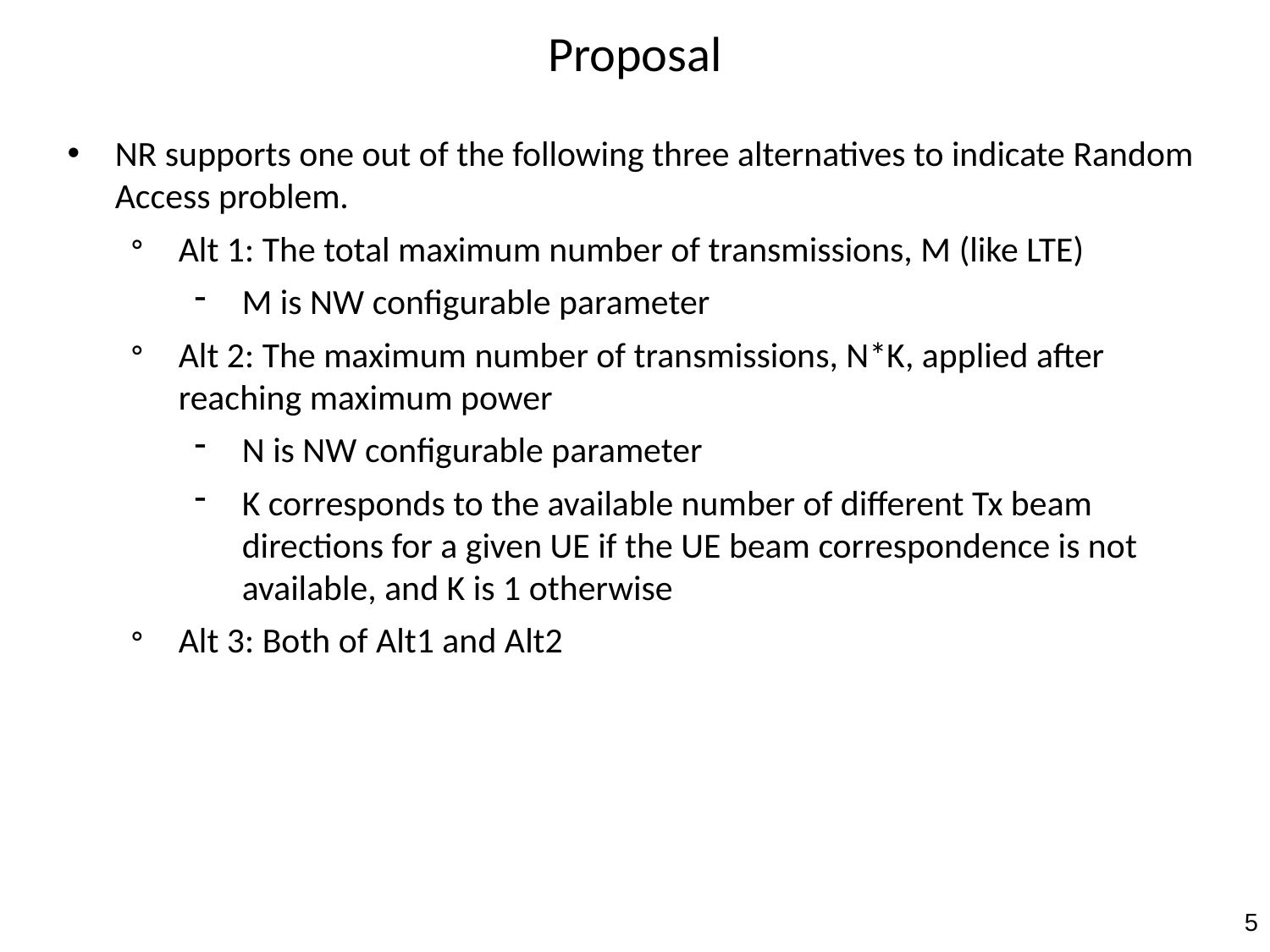

Proposal
NR supports one out of the following three alternatives to indicate Random Access problem.
Alt 1: The total maximum number of transmissions, M (like LTE)
M is NW configurable parameter
Alt 2: The maximum number of transmissions, N*K, applied after reaching maximum power
N is NW configurable parameter
K corresponds to the available number of different Tx beam directions for a given UE if the UE beam correspondence is not available, and K is 1 otherwise
Alt 3: Both of Alt1 and Alt2